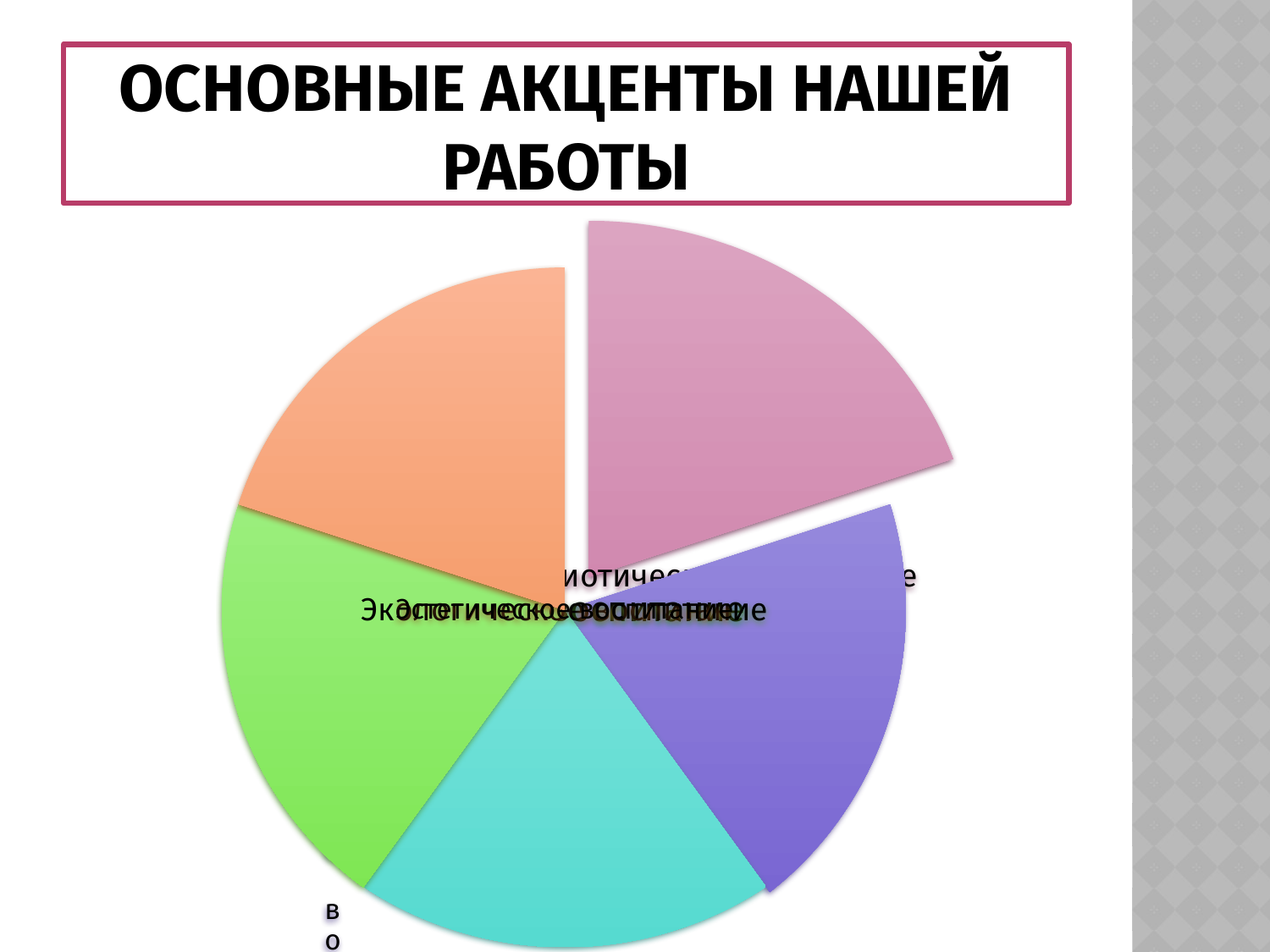

# Основные акценты нашей работы
Гражданское и патриотическое воспитание
Нравственное воспитание
Трудовое воспитание
Экологическое воспитание
Эстетическое воспитание